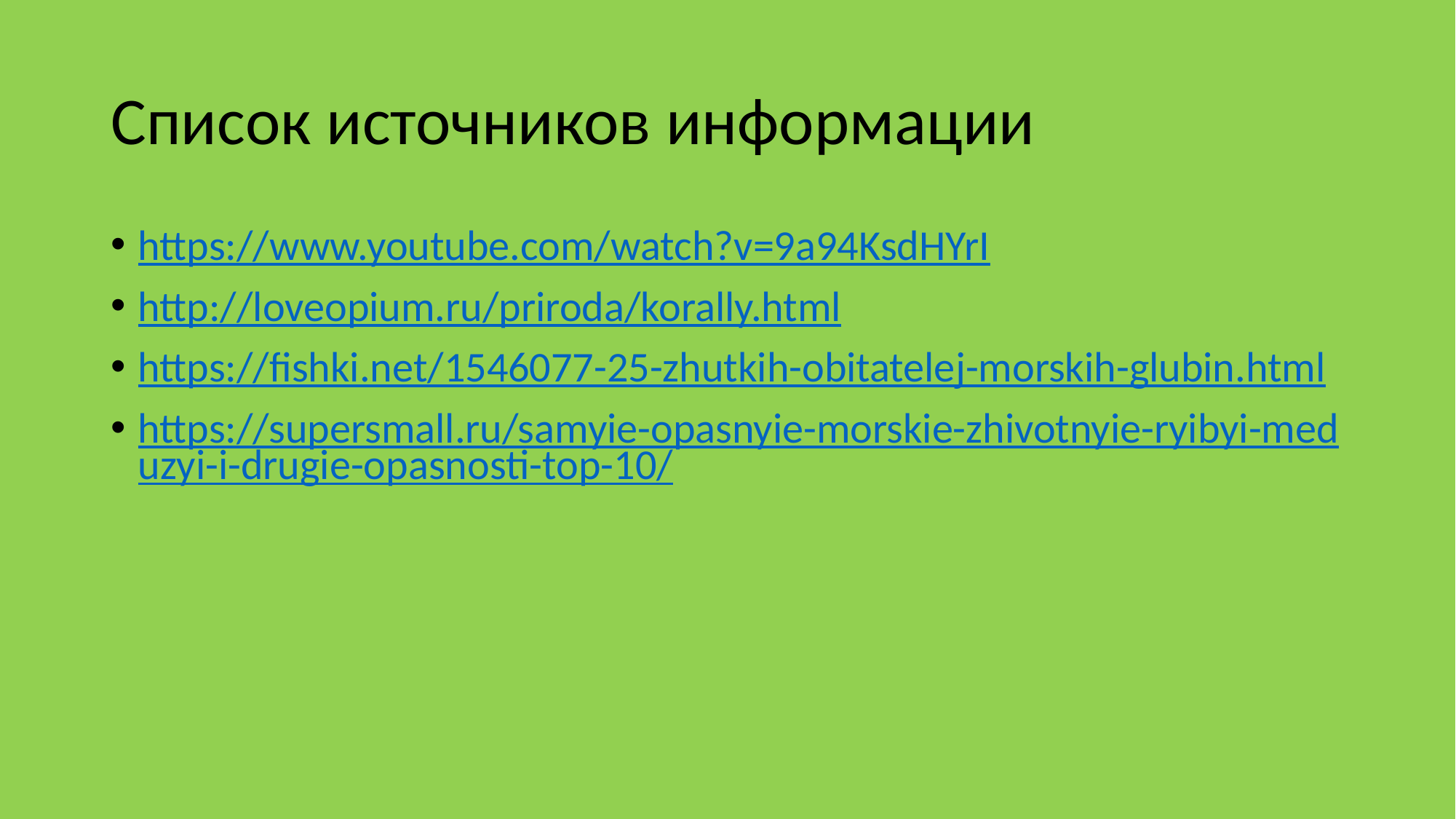

# Список источников информации
https://www.youtube.com/watch?v=9a94KsdHYrI
http://loveopium.ru/priroda/korally.html
https://fishki.net/1546077-25-zhutkih-obitatelej-morskih-glubin.html
https://supersmall.ru/samyie-opasnyie-morskie-zhivotnyie-ryibyi-meduzyi-i-drugie-opasnosti-top-10/